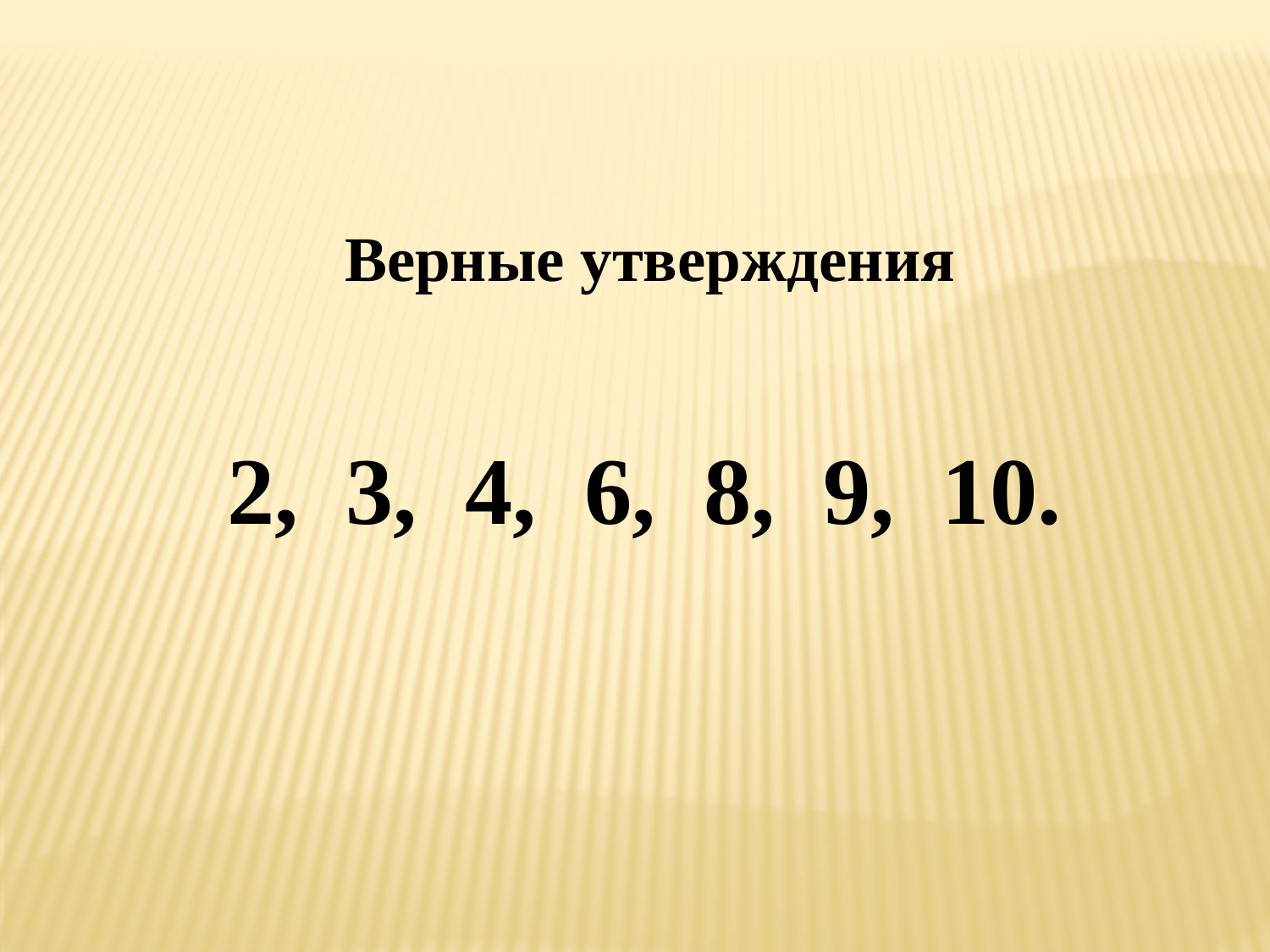

Верные утверждения

     2,  3,  4,  6,  8,  9,  10.